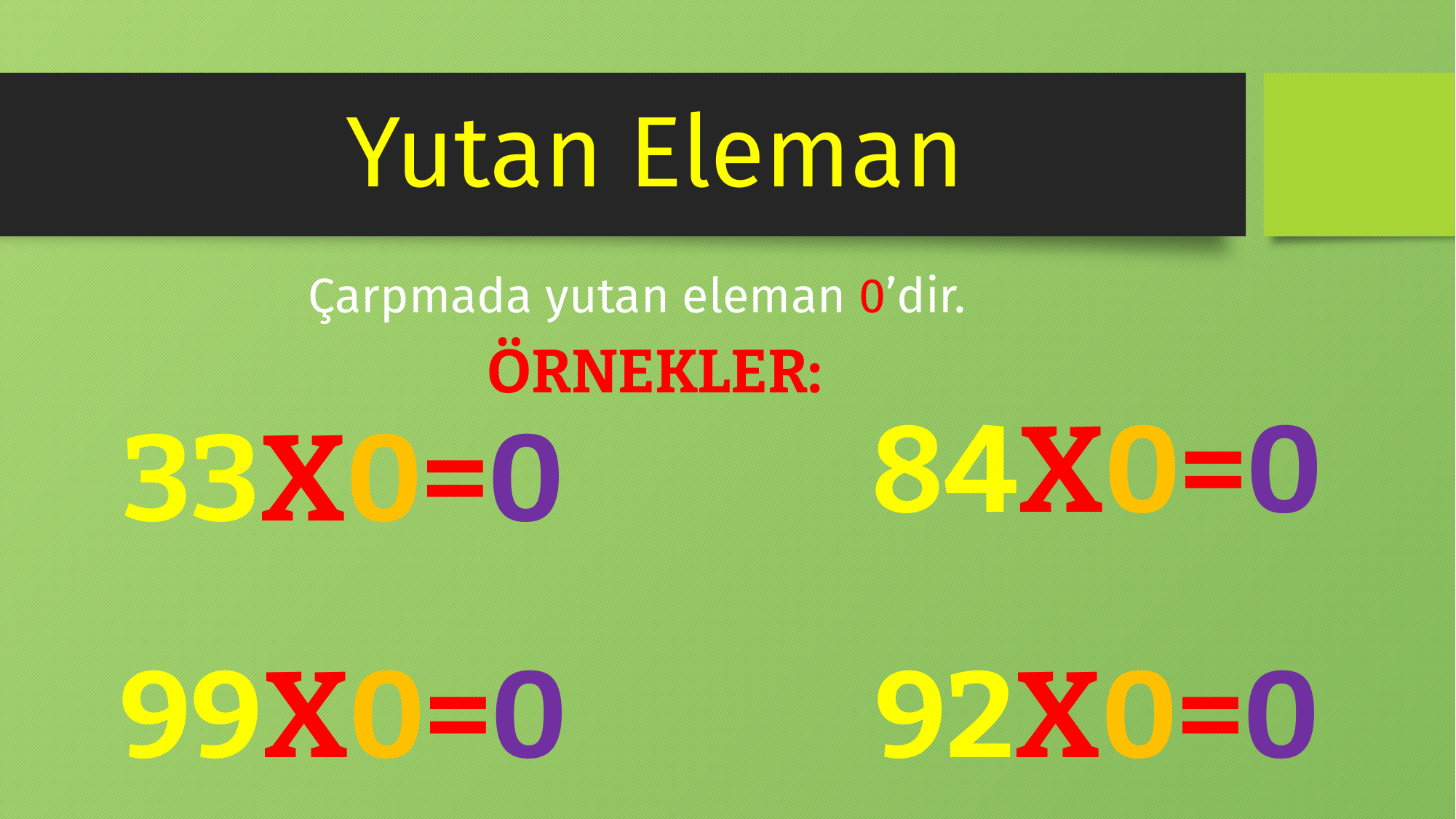

# Yutan Eleman
Çarpmada yutan eleman 0’dir.
ÖRNEKLER:
84X0=0
33X0=0
92X0=0
99X0=0